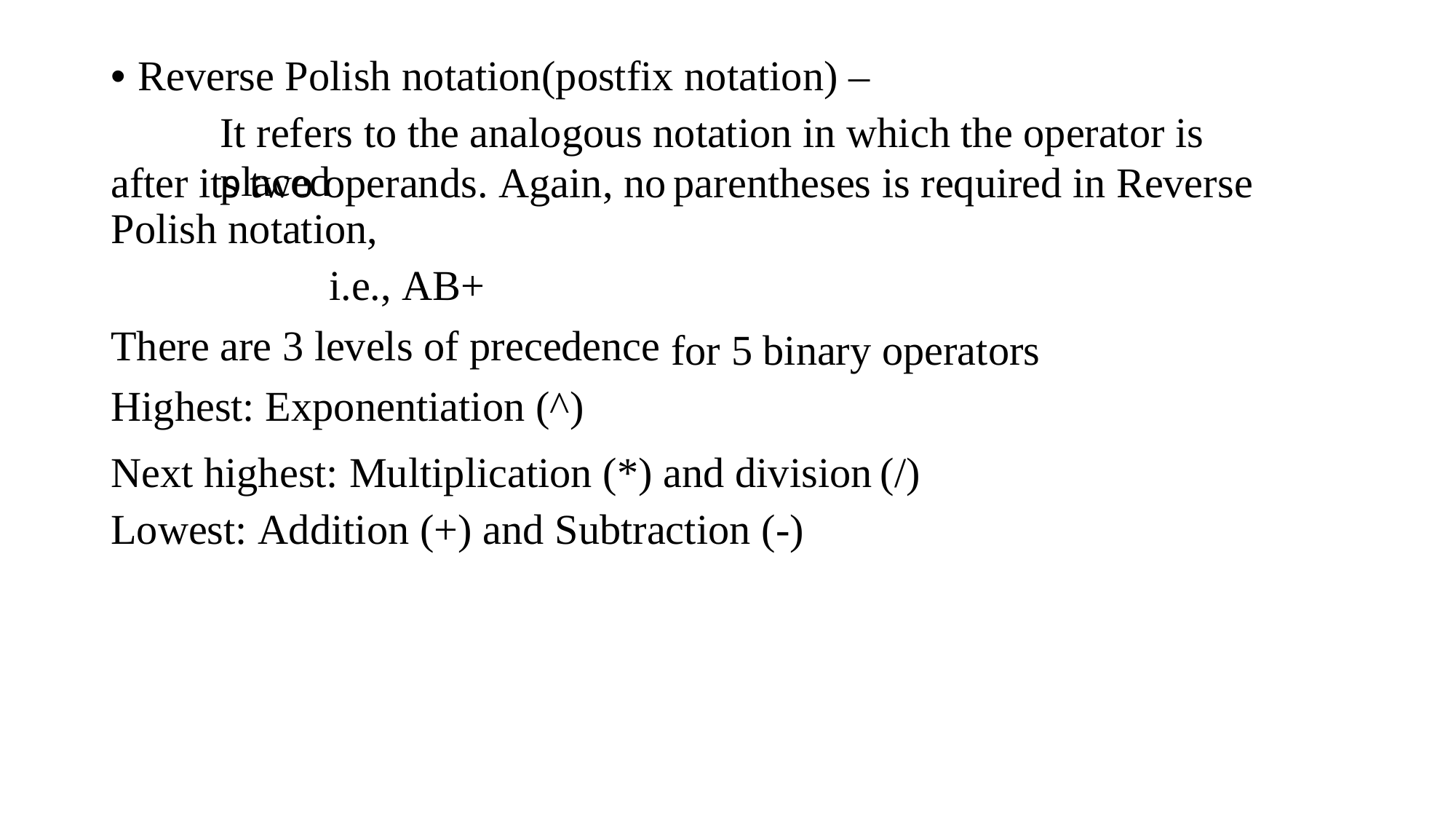

• Reverse Polish notation(postfix notation) –
It refers to the analogous notation in which the operator is placed
after its two operands. Again, no
Polish notation,
i.e., AB+
There are 3 levels of precedence
Highest: Exponentiation (^)
parentheses
is required
in
Reverse
for 5 binary
operators
Next highest: Multiplication (*) and division
Lowest: Addition (+) and Subtraction (-)
(/)